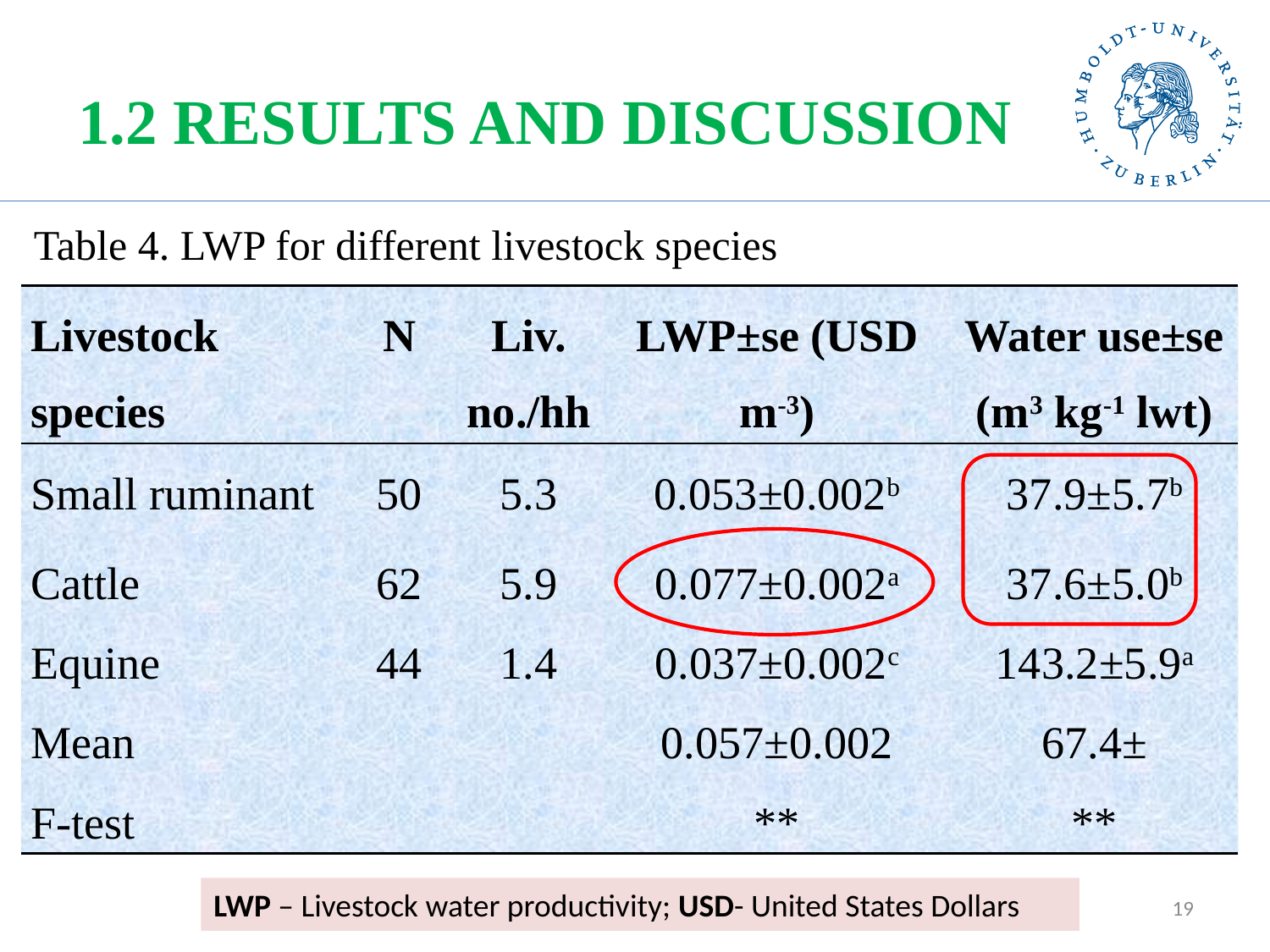

# 1.2 RESULTS AND DISCUSSION
Table 4. LWP for different livestock species
| Livestock species | N | Liv. no./hh | LWP±se (USD m-3) | Water use±se (m3 kg-1 lwt) |
| --- | --- | --- | --- | --- |
| Small ruminant | 50 | 5.3 | 0.053±0.002b | 37.9±5.7b |
| Cattle | 62 | 5.9 | 0.077±0.002a | 37.6±5.0b |
| Equine | 44 | 1.4 | 0.037±0.002c | 143.2±5.9a |
| Mean |  |  | 0.057±0.002 | 67.4± |
| F-test |  |  | \*\* | \*\* |

LWP – Livestock water productivity; USD- United States Dollars
19